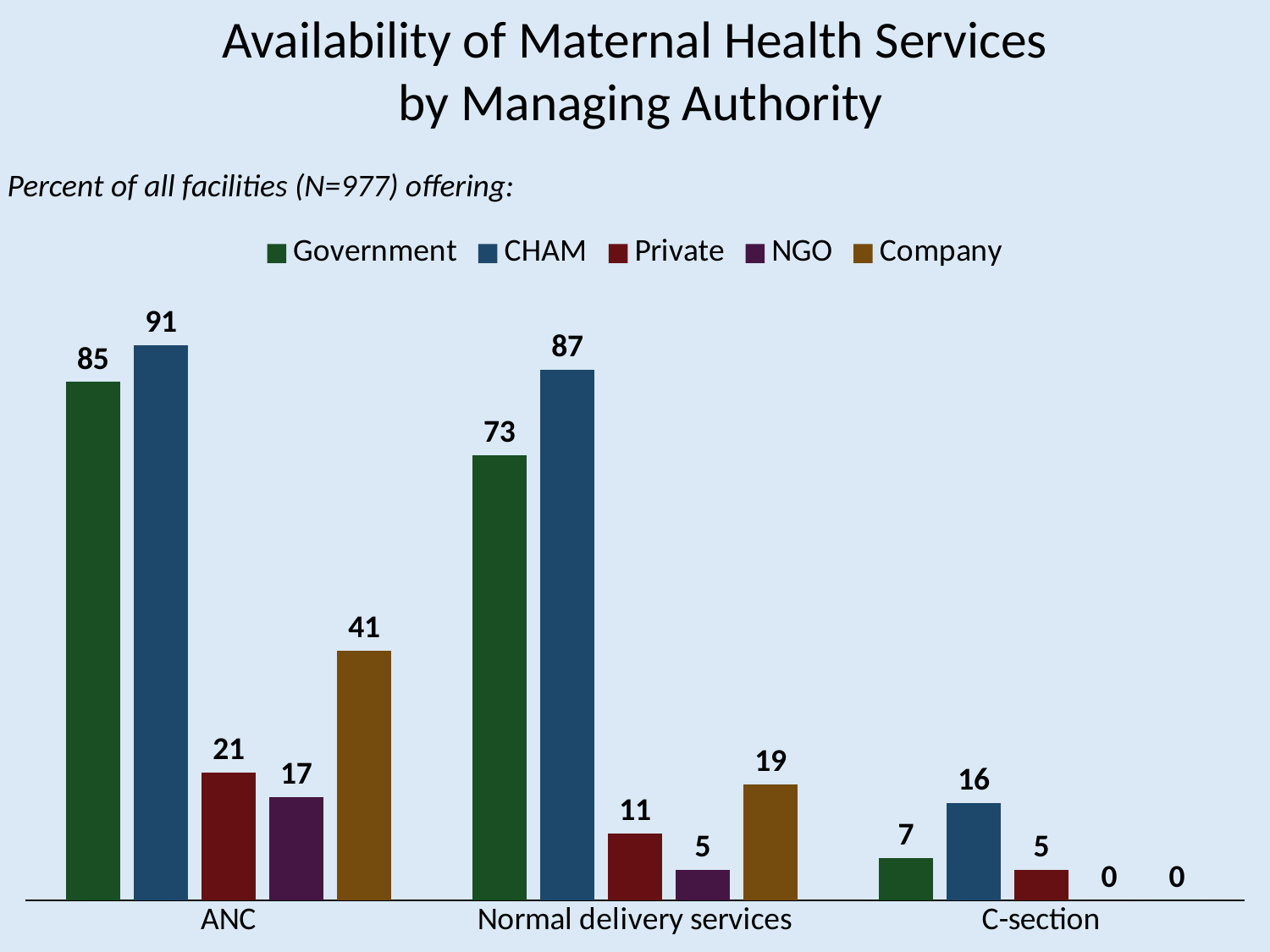

Availability of Maternal Health Services
 by Managing Authority
Percent of all facilities (N=977) offering:

### Chart

| Category | Government | CHAM | Private | NGO | Company |
|---|---|---|---|---|---|
| ANC | 85.0 | 91.0 | 21.0 | 17.0 | 41.0 |
| Normal delivery services | 73.0 | 87.0 | 11.0 | 5.0 | 19.0 |
| C-section | 7.0 | 16.0 | 5.0 | 0.0 | 0.0 |